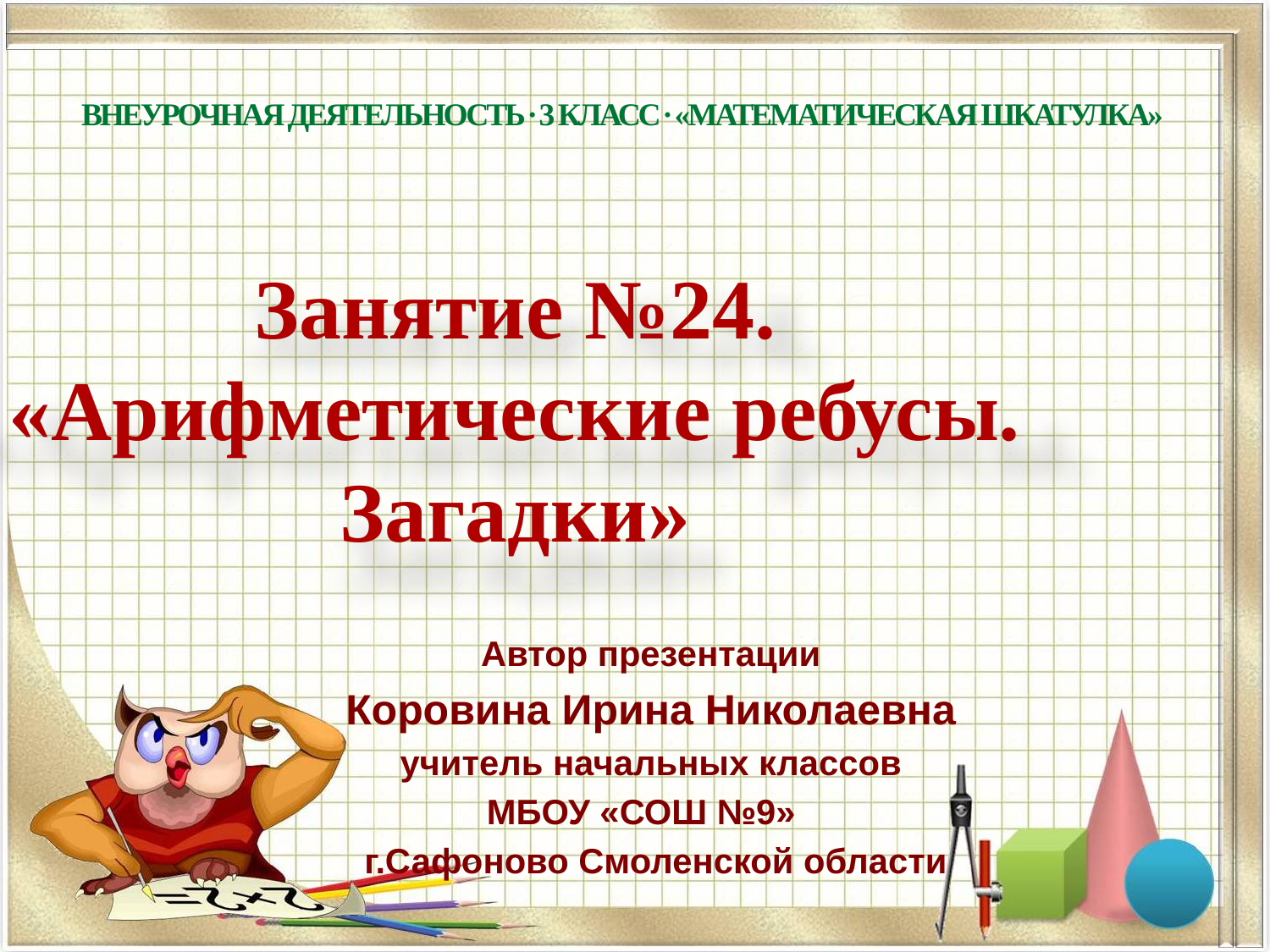

Внеурочная деятельность ∙ 3 класс ∙ «Математическая шкатулка»
# Занятие №24. «Арифметические ребусы. Загадки»
Автор презентации
Коровина Ирина Николаевна
учитель начальных классов
МБОУ «СОШ №9»
 г.Сафоново Смоленской области